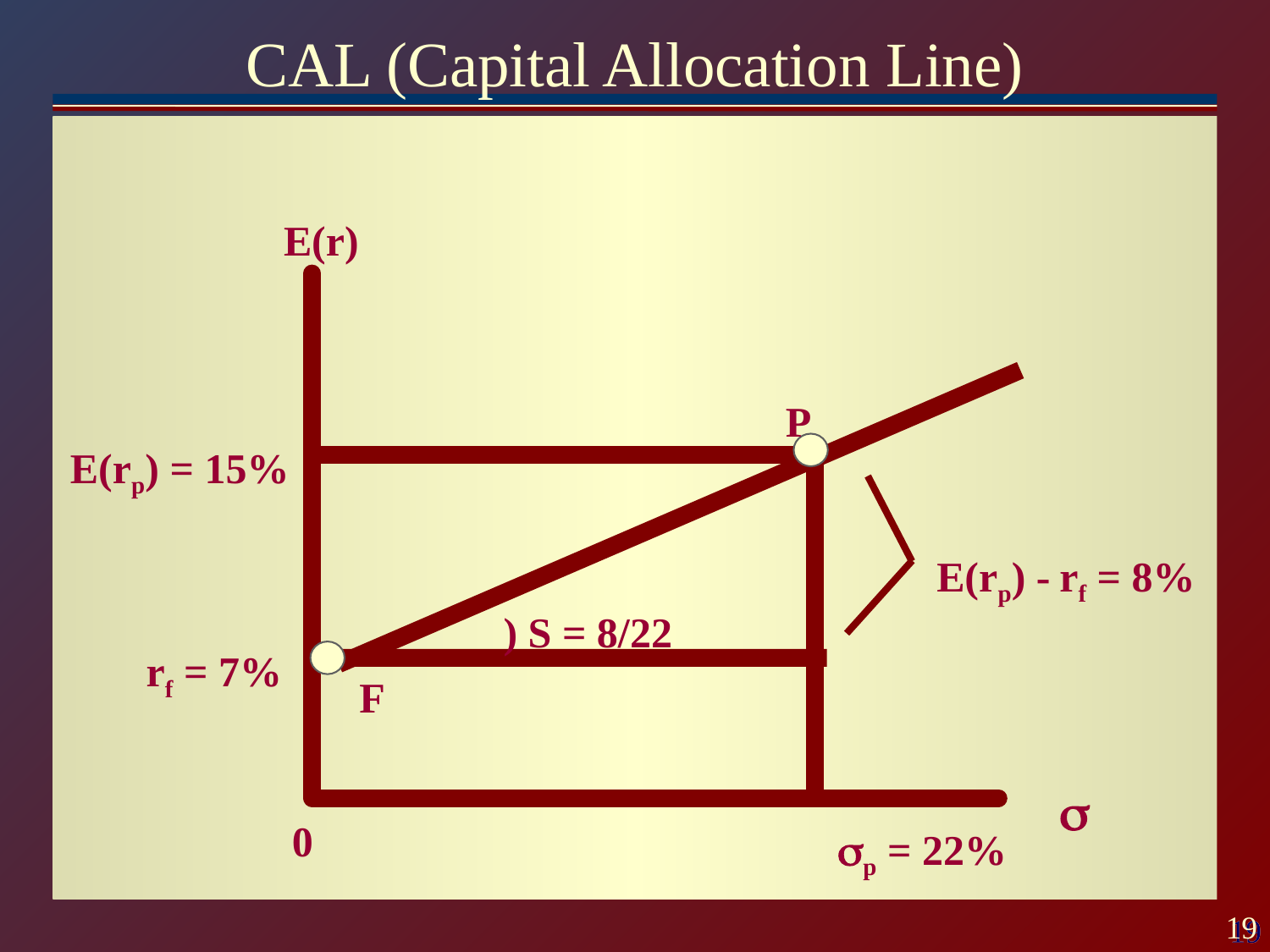

# CAL (Capital Allocation Line)
E(r)

P

E(rp) = 15%

E(rp) -
rf = 8%

 ) S = 8/22
rf = 7%

F
σ
0
 σp = 22%